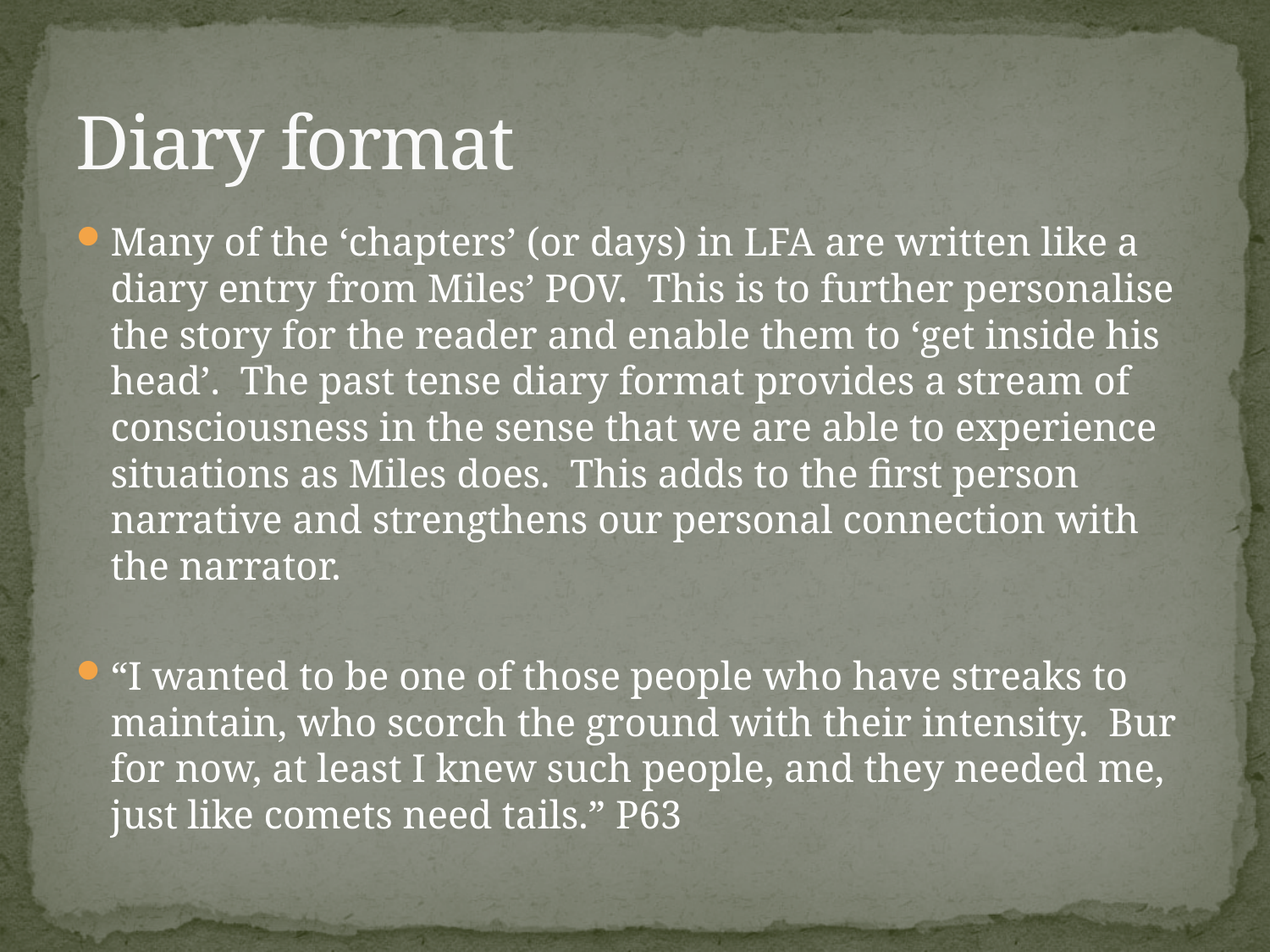

# Diary format
Many of the ‘chapters’ (or days) in LFA are written like a diary entry from Miles’ POV.  This is to further personalise the story for the reader and enable them to ‘get inside his head’.  The past tense diary format provides a stream of consciousness in the sense that we are able to experience situations as Miles does.  This adds to the first person narrative and strengthens our personal connection with the narrator.

“I wanted to be one of those people who have streaks to maintain, who scorch the ground with their intensity.  Bur for now, at least I knew such people, and they needed me, just like comets need tails.” P63